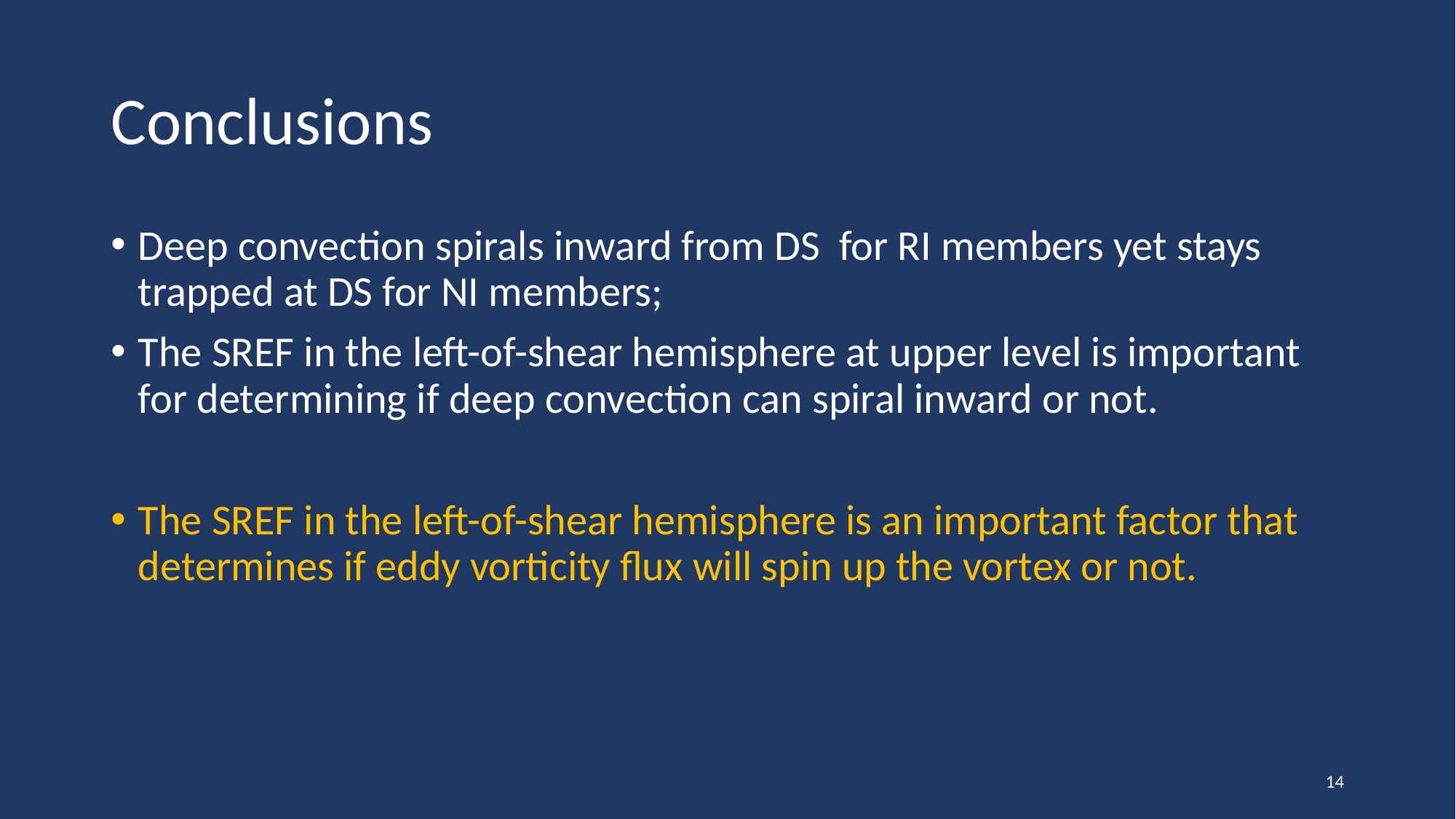

# Conclusions
Deep convection spirals inward from DS  for RI members yet stays trapped at DS for NI members;
The SREF in the left-of-shear hemisphere at upper level is important for determining if deep convection can spiral inward or not.

The SREF in the left-of-shear hemisphere is an important factor that determines if eddy vorticity flux will spin up the vortex or not.

14